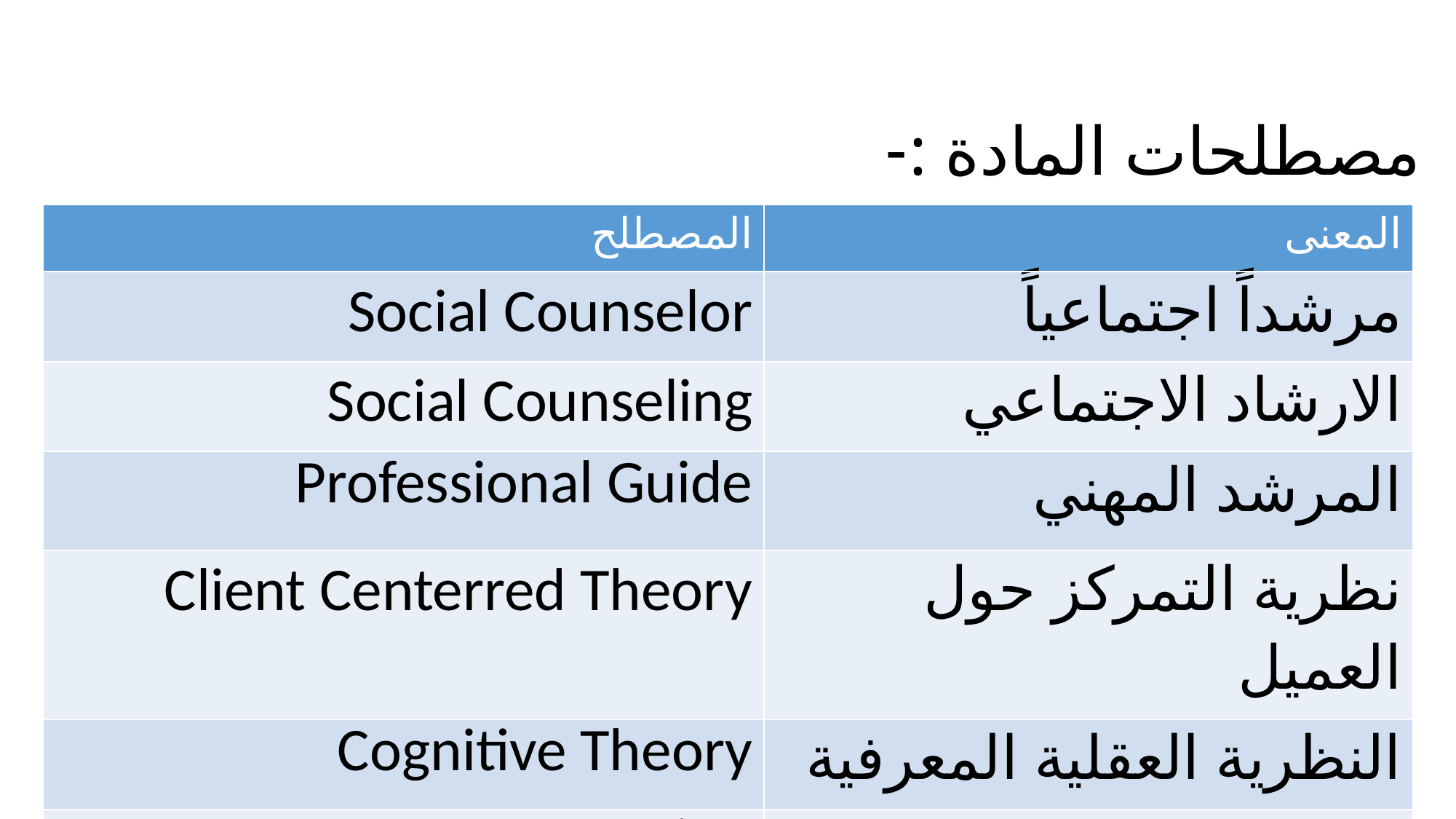

# مصطلحات المادة :-
| المصطلح | المعنى |
| --- | --- |
| Social Counselor | مرشداً اجتماعياً |
| Social Counseling | الارشاد الاجتماعي |
| Professional Guide | المرشد المهني |
| Client Centerred Theory | نظرية التمركز حول العميل |
| Cognitive Theory | النظرية العقلية المعرفية |
| Intervention | التدخل المهني |